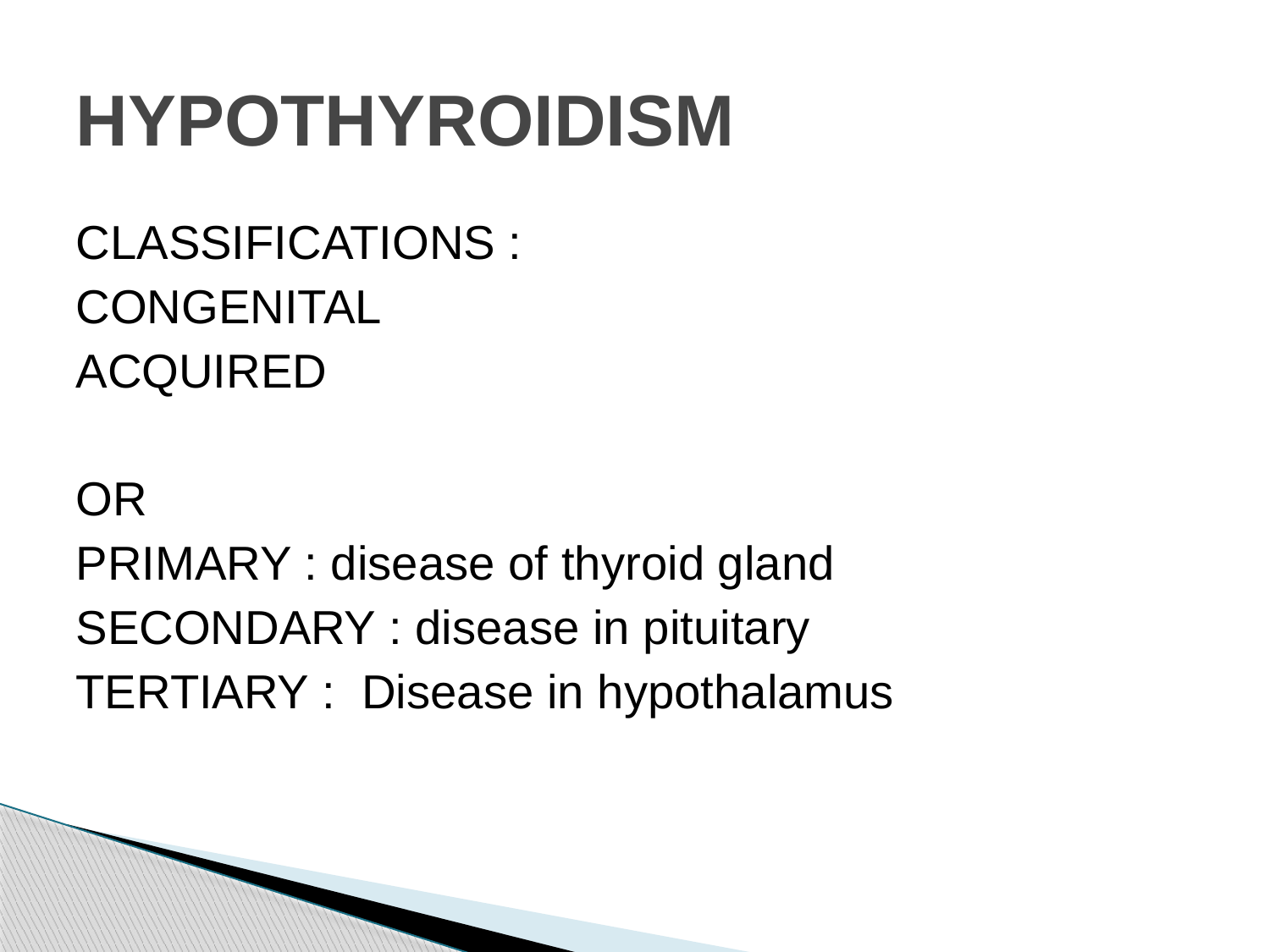

# HYPOTHYROIDISM
CLASSIFICATIONS :
CONGENITAL
ACQUIRED

OR
PRIMARY : disease of thyroid gland
SECONDARY : disease in pituitary
TERTIARY :  Disease in hypothalamus